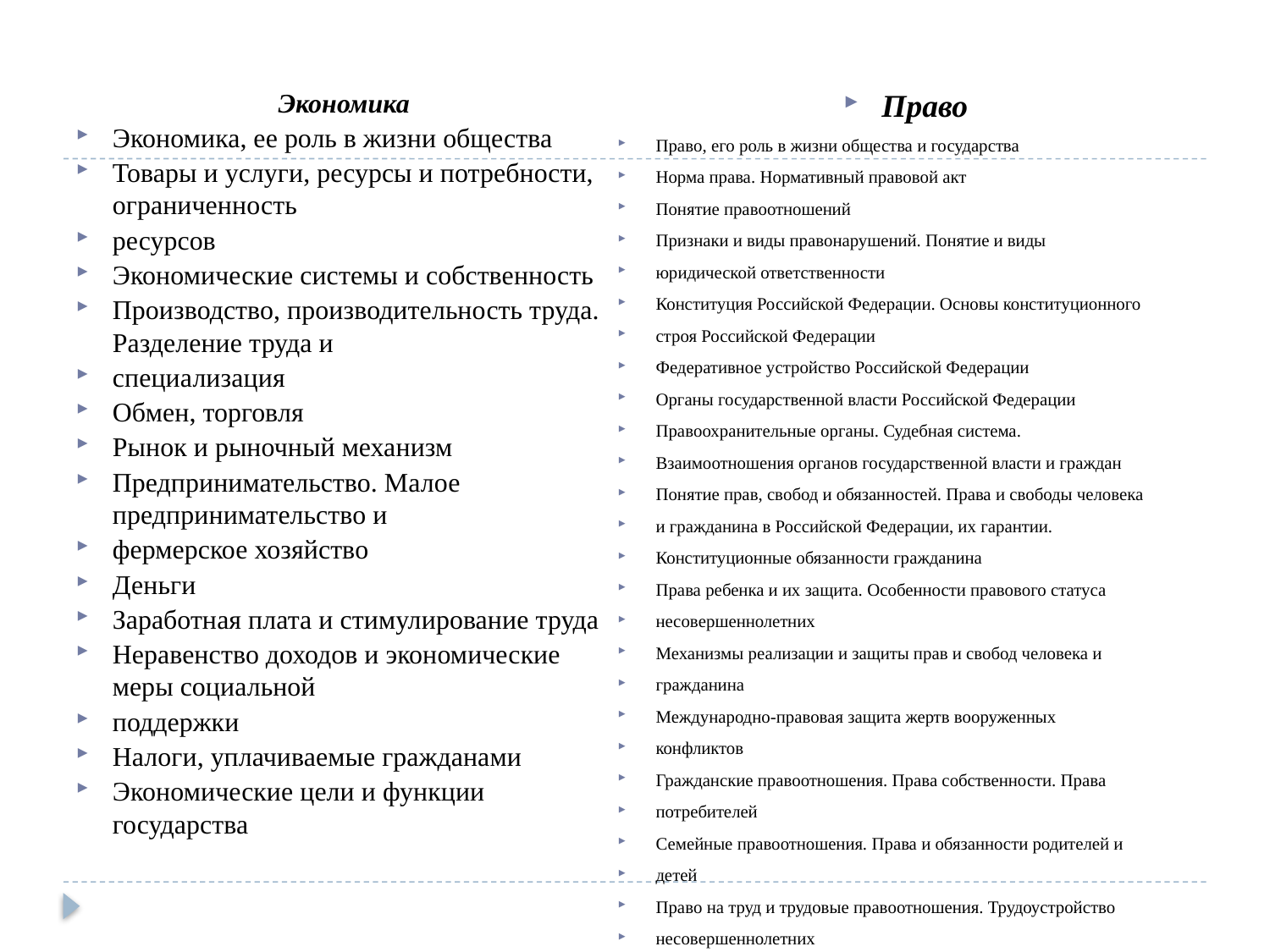

Экономика
Экономика, ее роль в жизни общества
Товары и услуги, ресурсы и потребности, ограниченность
ресурсов
Экономические системы и собственность
Производство, производительность труда. Разделение труда и
специализация
Обмен, торговля
Рынок и рыночный механизм
Предпринимательство. Малое предпринимательство и
фермерское хозяйство
Деньги
Заработная плата и стимулирование труда
Неравенство доходов и экономические меры социальной
поддержки
Налоги, уплачиваемые гражданами
Экономические цели и функции государства

Право
Право, его роль в жизни общества и государства
Норма права. Нормативный правовой акт
Понятие правоотношений
Признаки и виды правонарушений. Понятие и виды
юридической ответственности
Конституция Российской Федерации. Основы конституционного
строя Российской Федерации
Федеративное устройство Российской Федерации
Органы государственной власти Российской Федерации
Правоохранительные органы. Судебная система.
Взаимоотношения органов государственной власти и граждан
Понятие прав, свобод и обязанностей. Права и свободы человека
и гражданина в Российской Федерации, их гарантии.
Конституционные обязанности гражданина
Права ребенка и их защита. Особенности правового статуса
несовершеннолетних
Механизмы реализации и защиты прав и свобод человека и
гражданина
Международно-правовая защита жертв вооруженных
конфликтов
Гражданские правоотношения. Права собственности. Права
потребителей
Семейные правоотношения. Права и обязанности родителей и
детей
Право на труд и трудовые правоотношения. Трудоустройство
несовершеннолетних
Административные правоотношения, правонарушения и
наказания
Основные понятия и институты уголовного права. Уголовная
ответственность несовершеннолетних